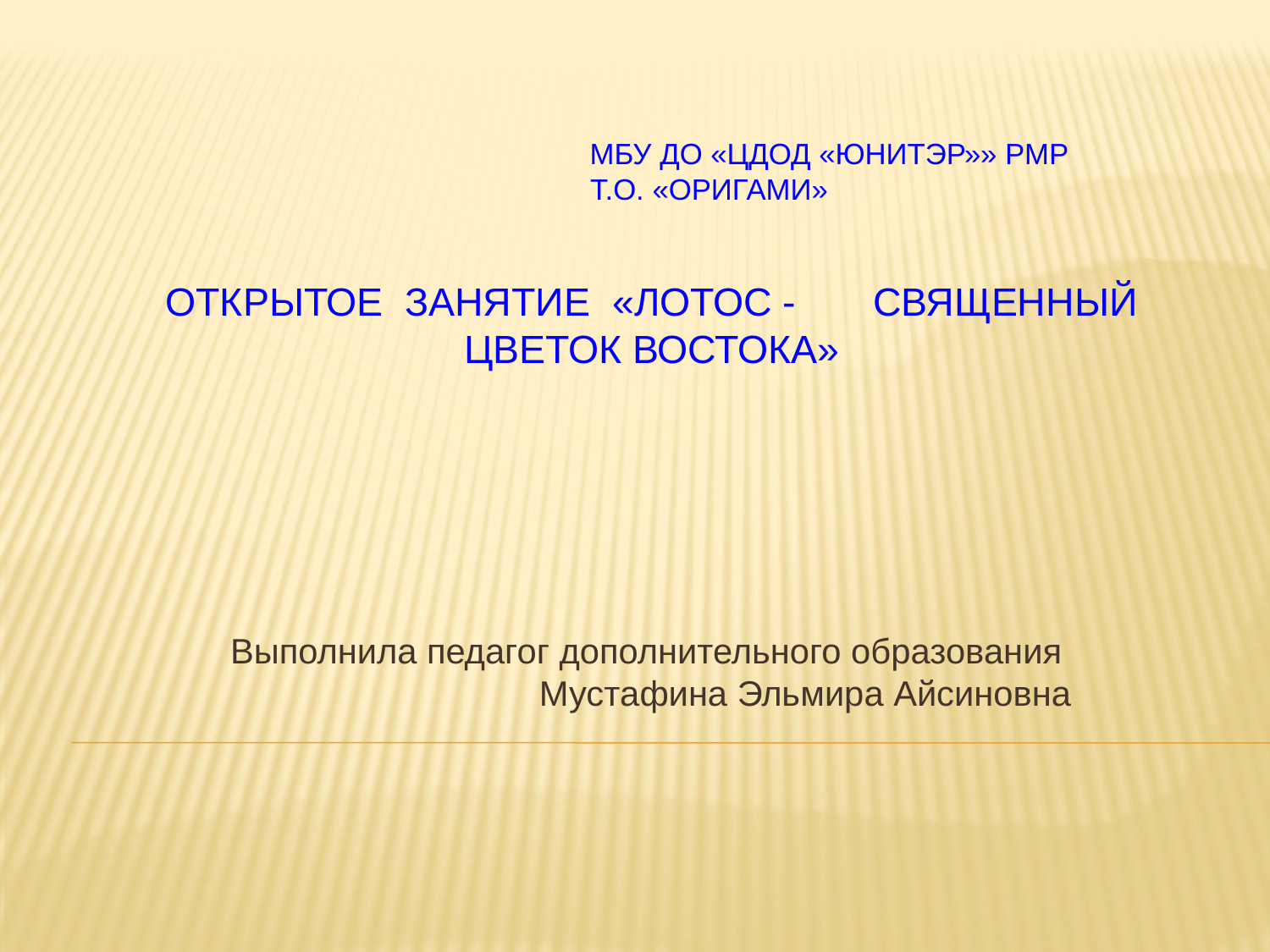

# МБУ ДО «ЦДОД «ЮНИТЭР»» рмр т.о. «Оригами» открытое  занятие  «лотос -       священный цветок востока»
Выполнила педагог дополнительного образования  Мустафина Эльмира Айсиновна